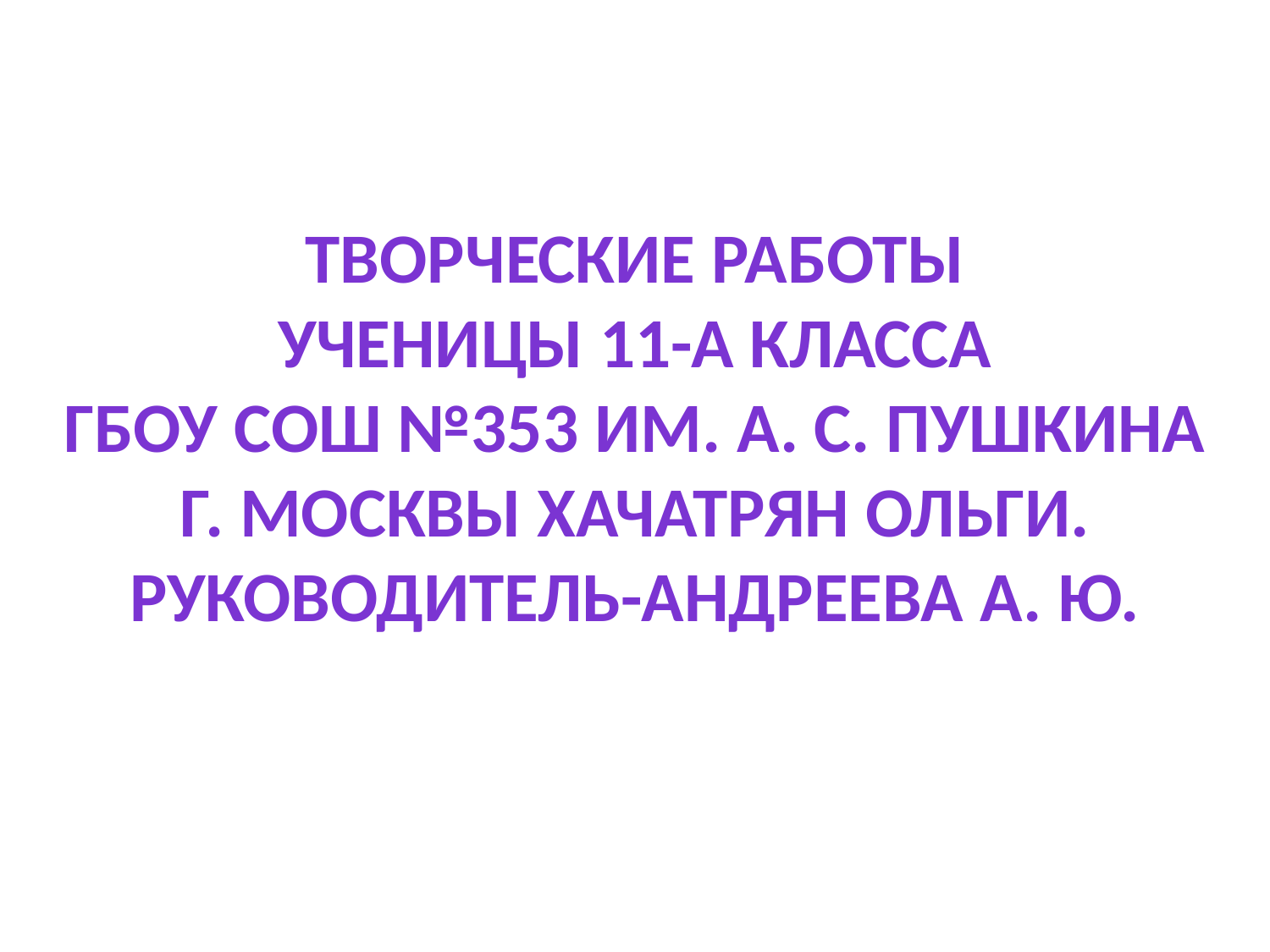

Творческие работы
Ученицы 11-А класса
ГБОУ СОШ №353 им. А. С. Пушкина
Г. Москвы Хачатрян Ольги.
Руководитель-Андреева А. Ю.
#